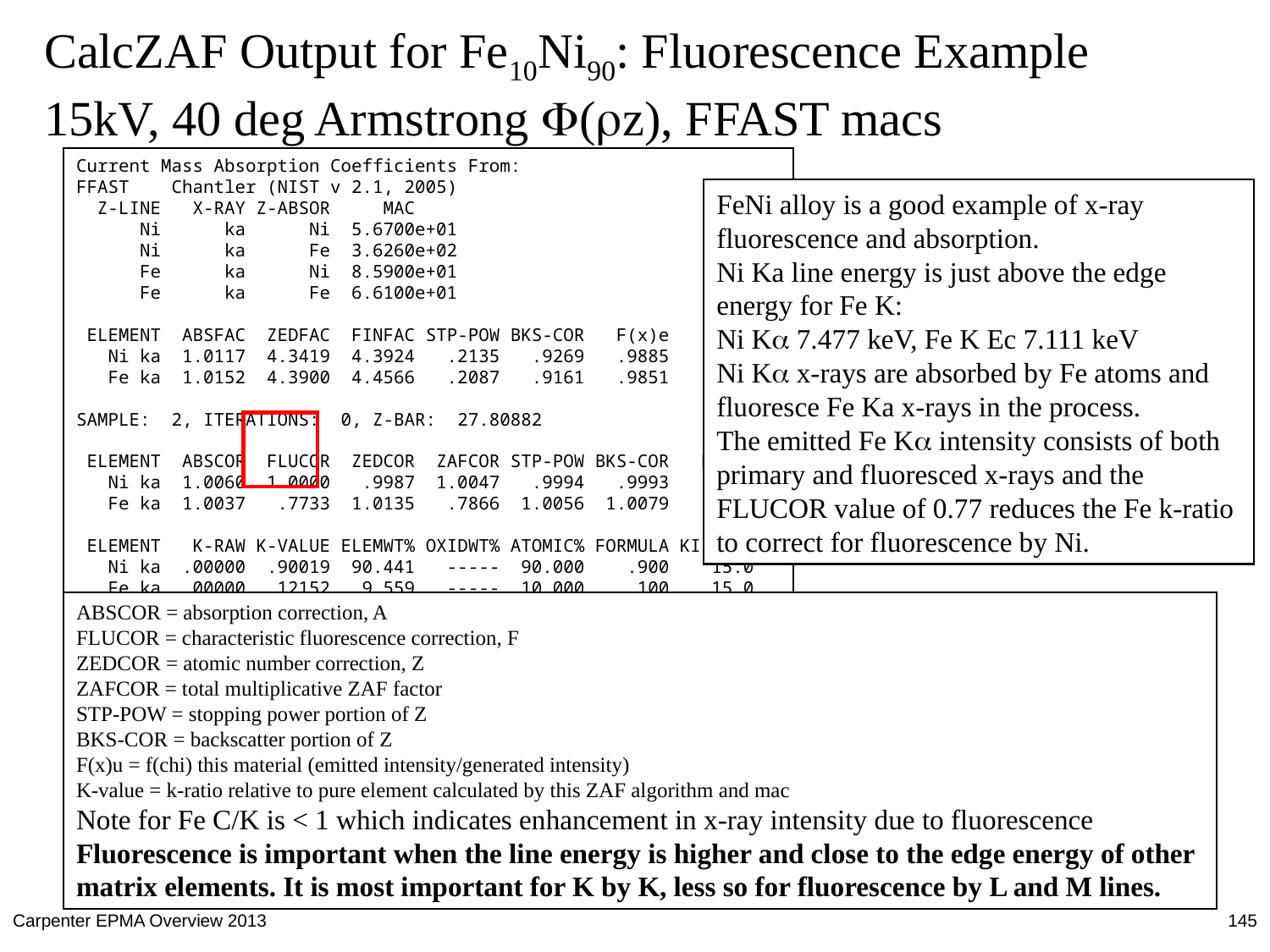

# CalcZAF Output for Fe10Ni90: Fluorescence Example 15kV, 40 deg Armstrong Φ(ρz), FFAST macs
Current Mass Absorption Coefficients From:
FFAST    Chantler (NIST v 2.1, 2005)
  Z-LINE   X-RAY Z-ABSOR     MAC
      Ni      ka      Ni  5.6700e+01
      Ni      ka      Fe  3.6260e+02
      Fe      ka      Ni  8.5900e+01
      Fe      ka      Fe  6.6100e+01

 ELEMENT  ABSFAC  ZEDFAC  FINFAC STP-POW BKS-COR   F(x)e
   Ni ka  1.0117  4.3419  4.3924   .2135   .9269   .9885
   Fe ka  1.0152  4.3900  4.4566   .2087   .9161   .9851

SAMPLE:  2, ITERATIONS:  0, Z-BAR:  27.80882

 ELEMENT  ABSCOR  FLUCOR  ZEDCOR  ZAFCOR STP-POW BKS-COR   F(x)u
   Ni ka  1.0060  1.0000   .9987  1.0047   .9994   .9993   .9826
   Fe ka  1.0037   .7733  1.0135   .7866  1.0056  1.0079   .9815

 ELEMENT   K-RAW K-VALUE ELEMWT% OXIDWT% ATOMIC% FORMULA KILOVOL
   Ni ka  .00000  .90019  90.441   -----  90.000    .900    15.0
   Fe ka  .00000  .12152   9.559   -----  10.000    .100    15.0
   TOTAL:                100.000   ----- 100.000   1.000
FeNi alloy is a good example of x-ray fluorescence and absorption.
Ni Ka line energy is just above the edge energy for Fe K:
Ni Kα 7.477 keV, Fe K Ec 7.111 keV
Ni Kα x-rays are absorbed by Fe atoms and fluoresce Fe Ka x-rays in the process.
The emitted Fe Kα intensity consists of both primary and fluoresced x-rays and the FLUCOR value of 0.77 reduces the Fe k-ratio to correct for fluorescence by Ni.

ABSCOR = absorption correction, A
FLUCOR = characteristic fluorescence correction, F
ZEDCOR = atomic number correction, Z
ZAFCOR = total multiplicative ZAF factor
STP-POW = stopping power portion of Z
BKS-COR = backscatter portion of Z
F(x)u = f(chi) this material (emitted intensity/generated intensity)
K-value = k-ratio relative to pure element calculated by this ZAF algorithm and mac
Note for Fe C/K is < 1 which indicates enhancement in x-ray intensity due to fluorescence
Fluorescence is important when the line energy is higher and close to the edge energy of other matrix elements. It is most important for K by K, less so for fluorescence by L and M lines.
Carpenter EPMA Overview 2013
145